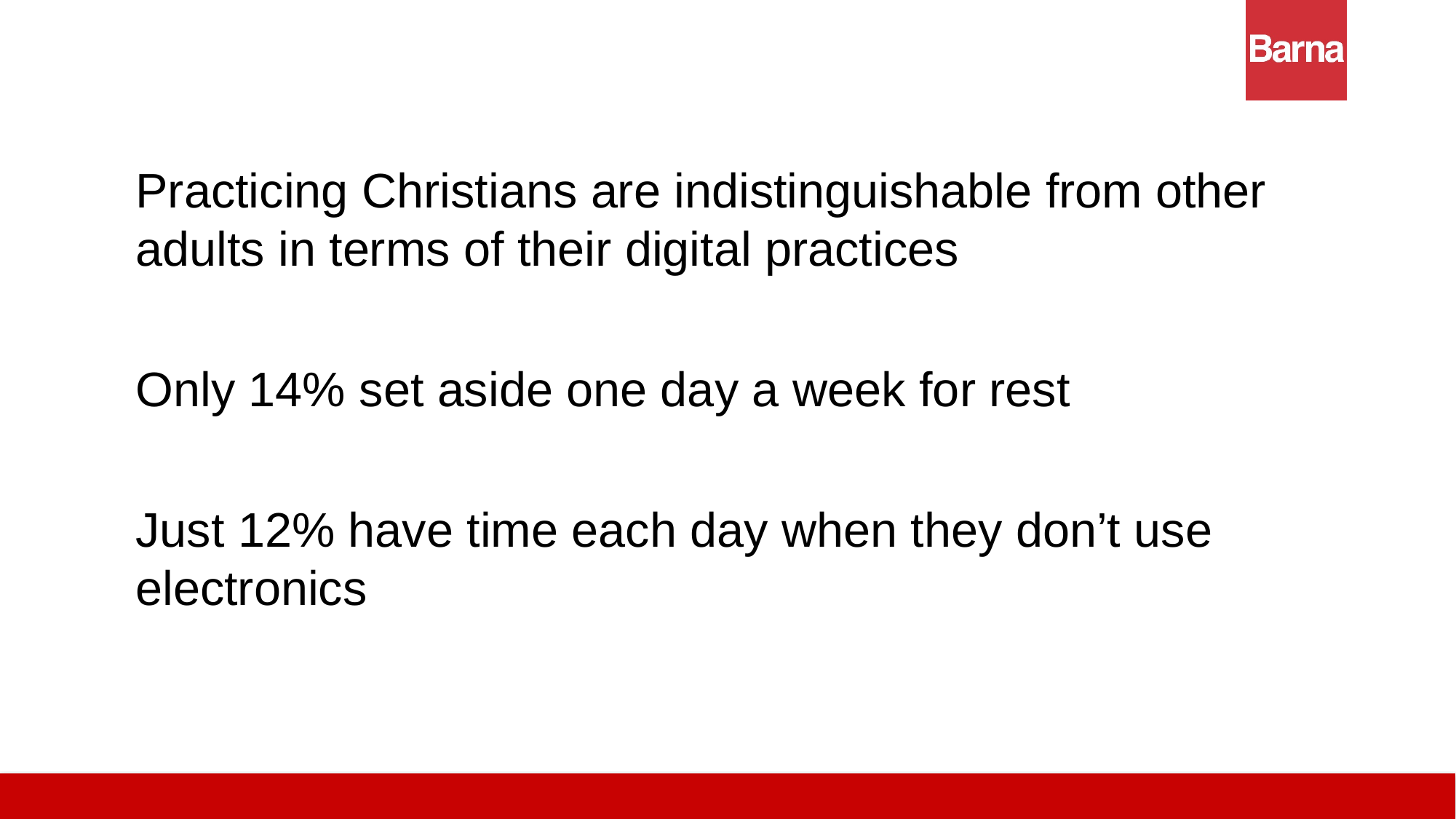

Practicing Christians are indistinguishable from other adults in terms of their digital practices
Only 14% set aside one day a week for rest
Just 12% have time each day when they don’t use electronics